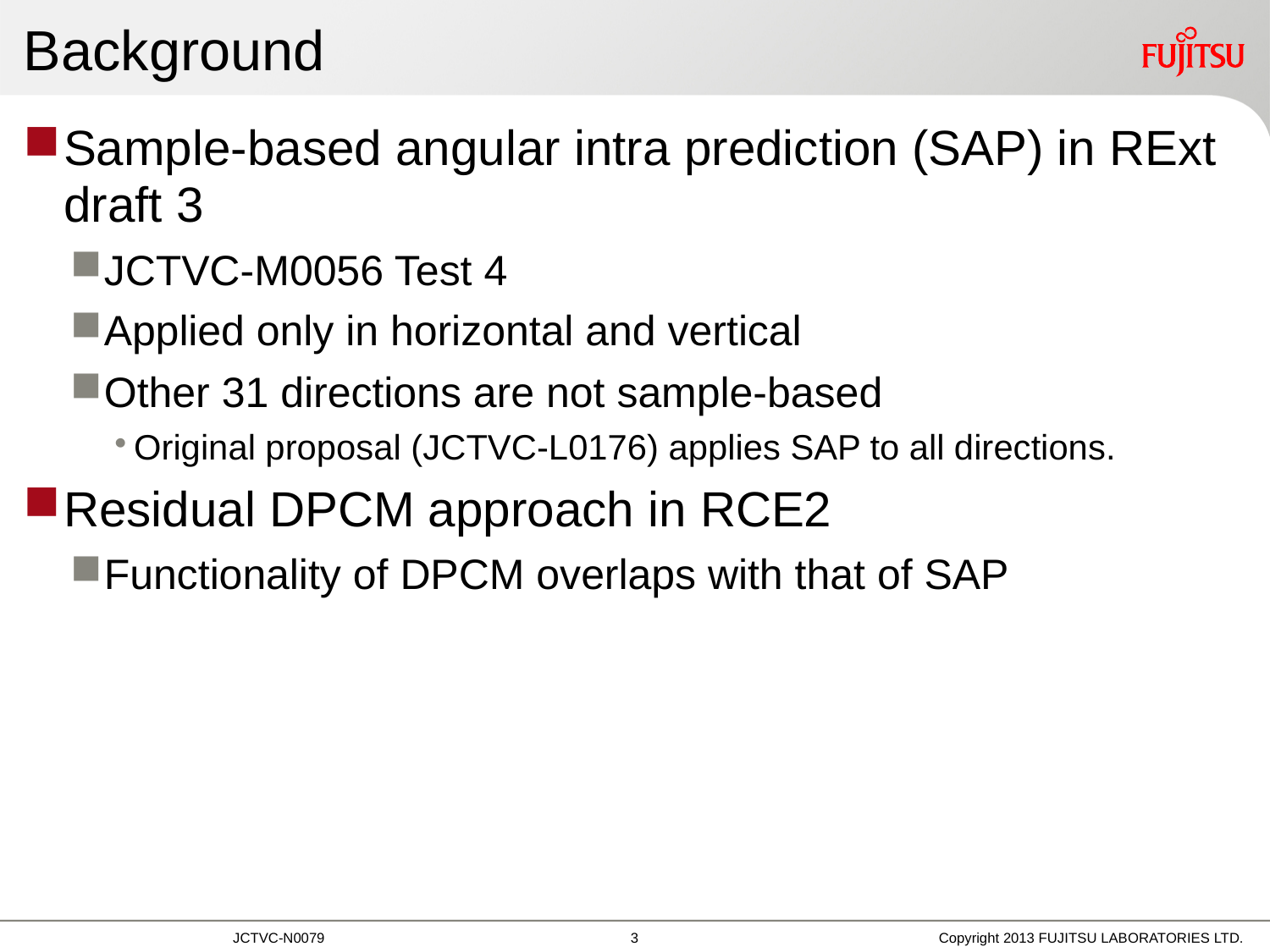

# Background
Sample-based angular intra prediction (SAP) in RExt draft 3
JCTVC-M0056 Test 4
Applied only in horizontal and vertical
Other 31 directions are not sample-based
Original proposal (JCTVC-L0176) applies SAP to all directions.
Residual DPCM approach in RCE2
Functionality of DPCM overlaps with that of SAP

3
Copyright 2013 FUJITSU LABORATORIES LTD.